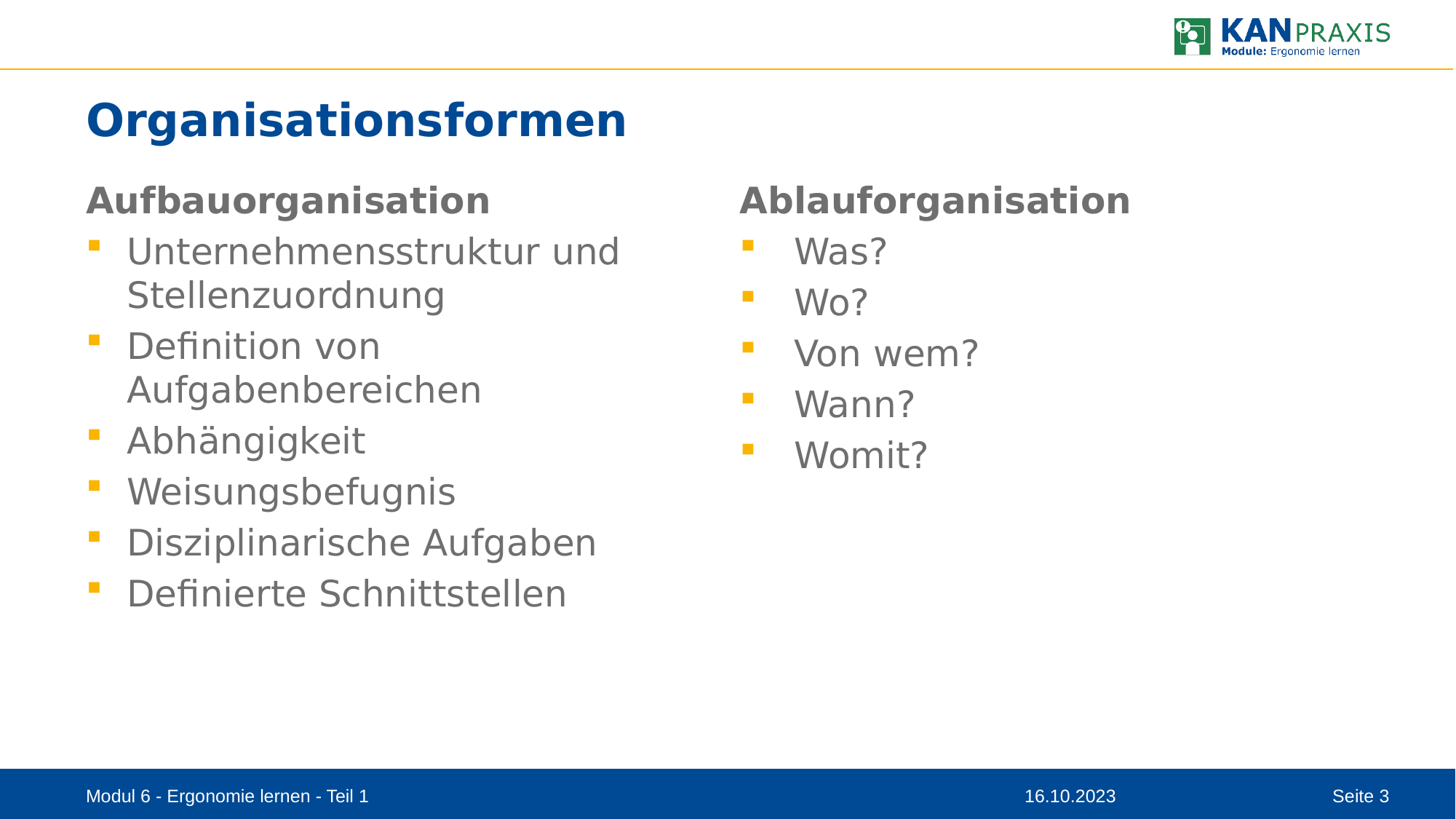

# Organisationsformen
Aufbauorganisation
Unternehmensstruktur und Stellenzuordnung
Definition von Aufgabenbereichen
Abhängigkeit
Weisungsbefugnis
Disziplinarische Aufgaben
Definierte Schnittstellen

Ablauforganisation
Was?
Wo?
Von wem?
Wann?
Womit?

Modul 6 - Ergonomie lernen - Teil 1
16.10.2023
Seite 3